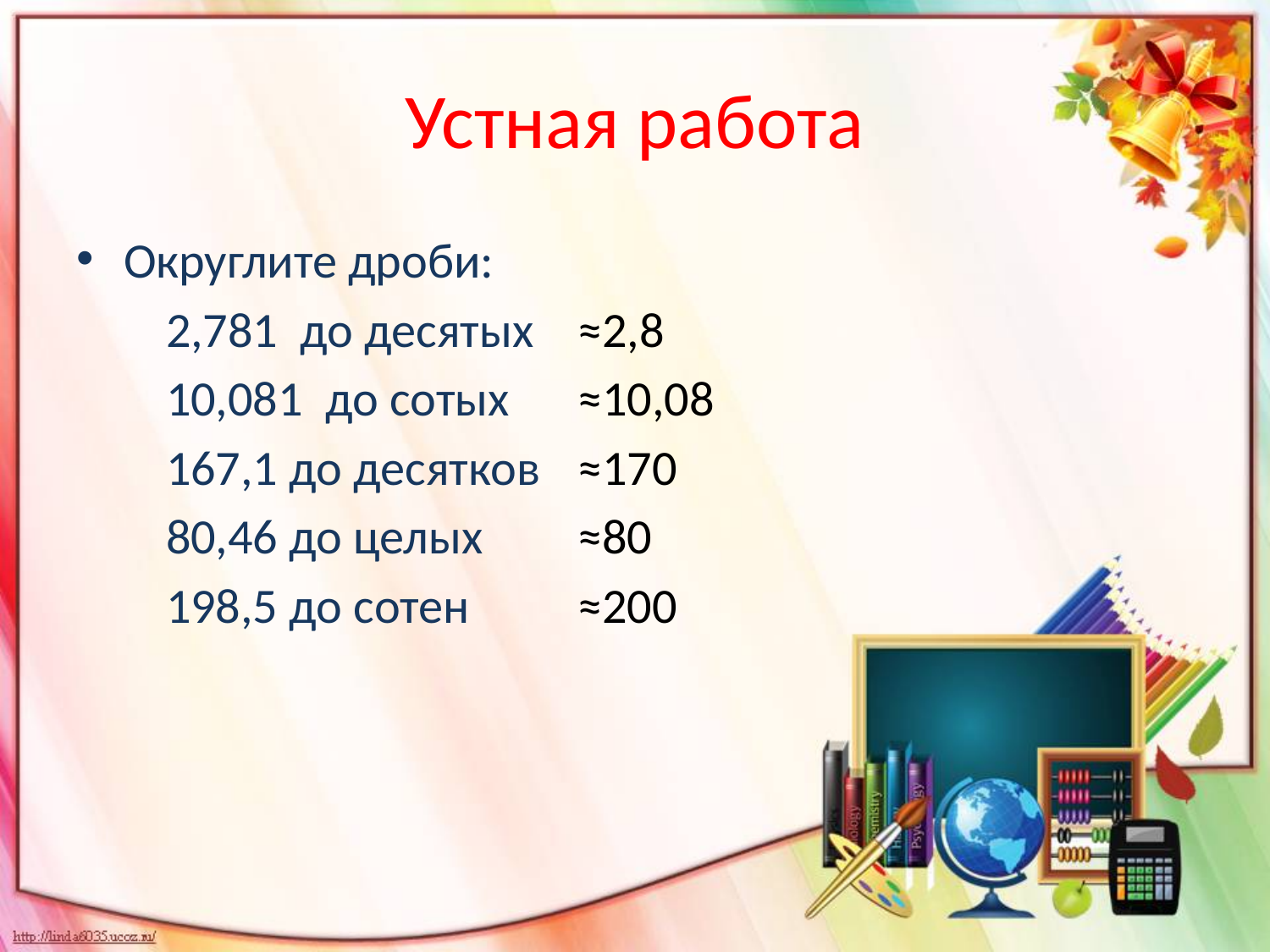

# Устная работа
Округлите дроби:
        2,781  до десятых
        10,081  до сотых
        167,1 до десятков
        80,46 до целых
        198,5 до сотен

≈2,8
≈10,08
≈170
≈80
≈200